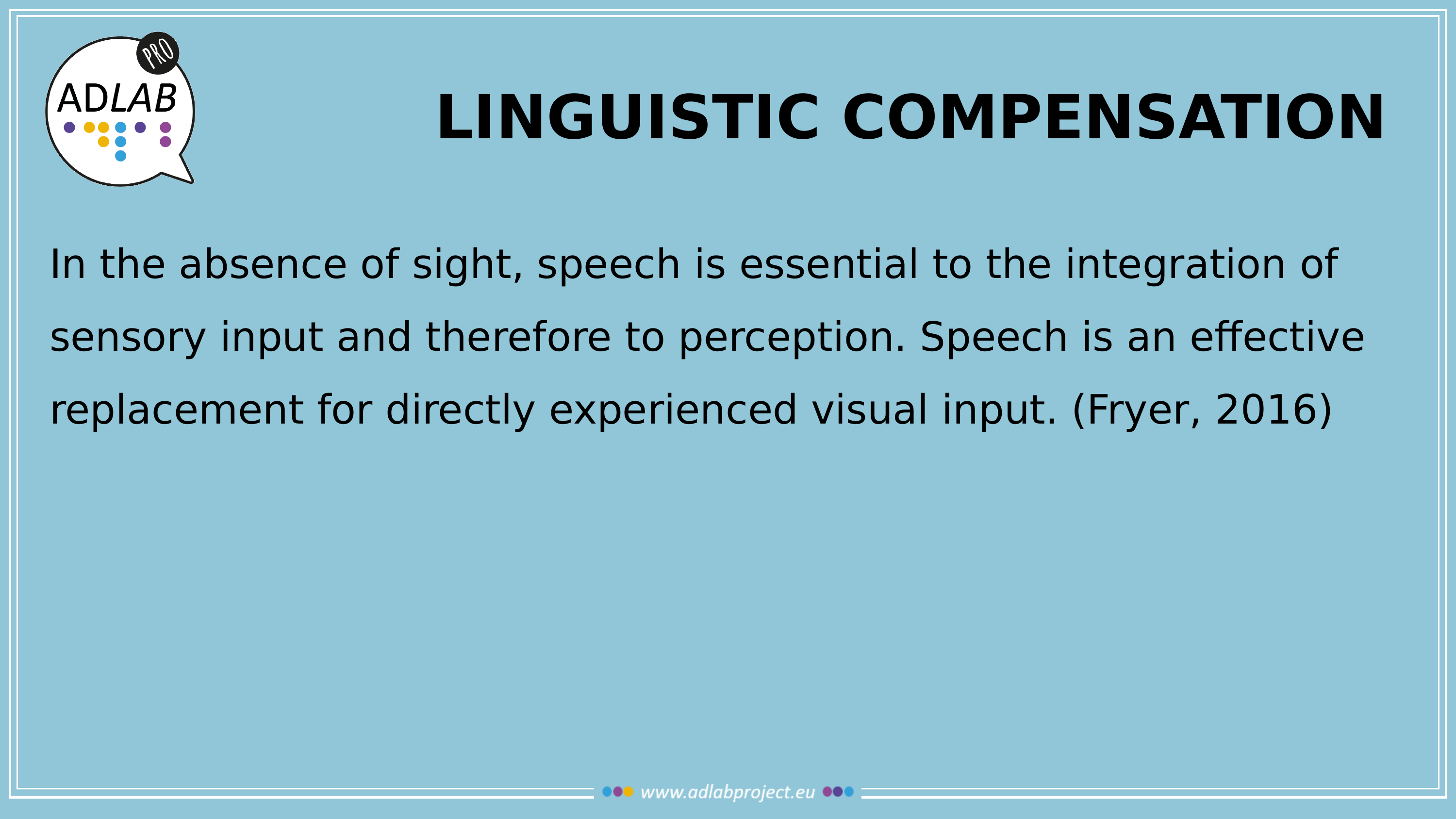

# Linguistic compensation
In the absence of sight, speech is essential to the integration of sensory input and therefore to perception. Speech is an effective replacement for directly experienced visual input. (Fryer, 2016)